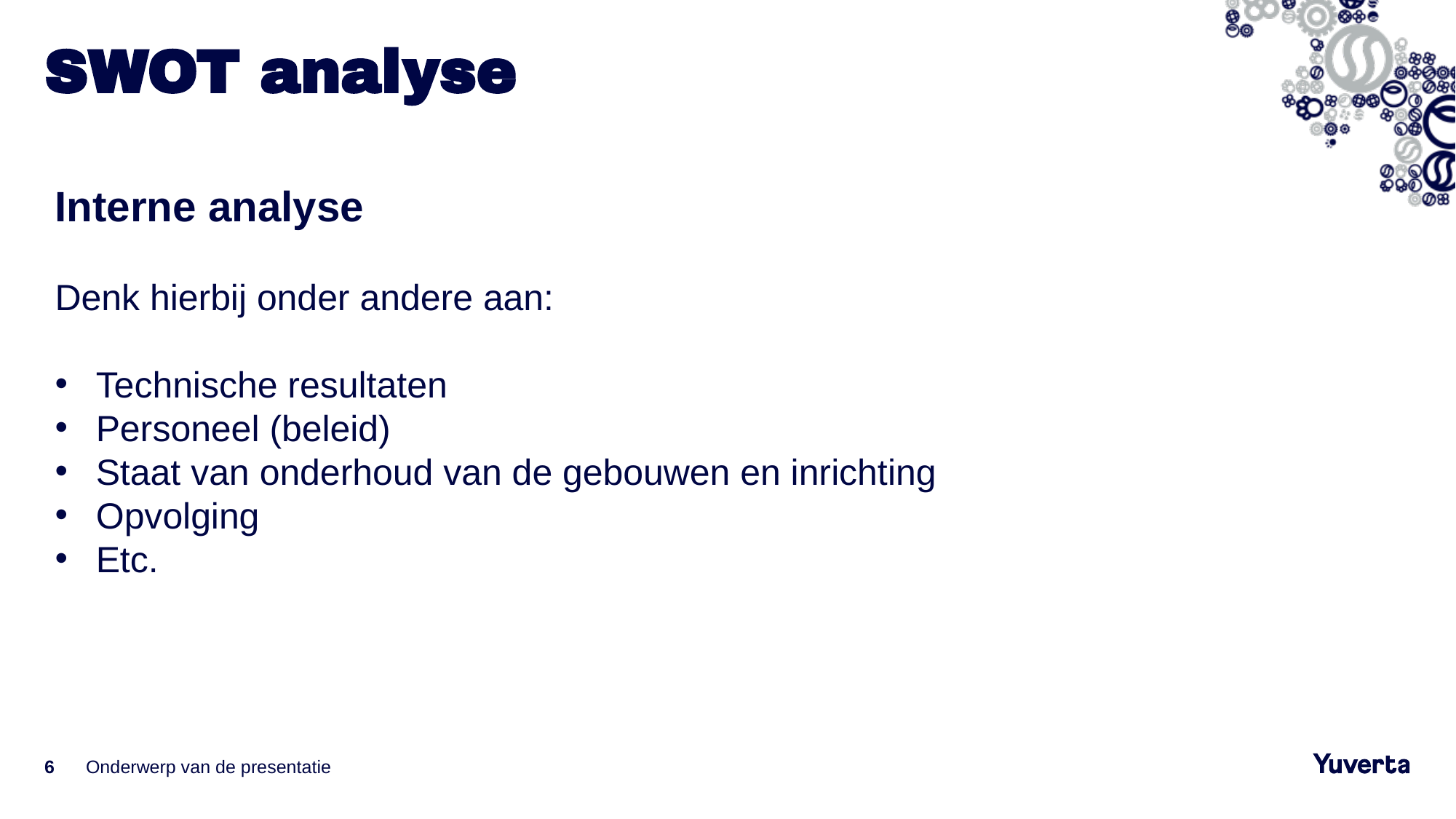

# SWOT analyse
Interne analyse

Denk hierbij onder andere aan:

Technische resultaten
Personeel (beleid)
Staat van onderhoud van de gebouwen en inrichting
Opvolging
Etc.
6
Onderwerp van de presentatie
28-2-2023